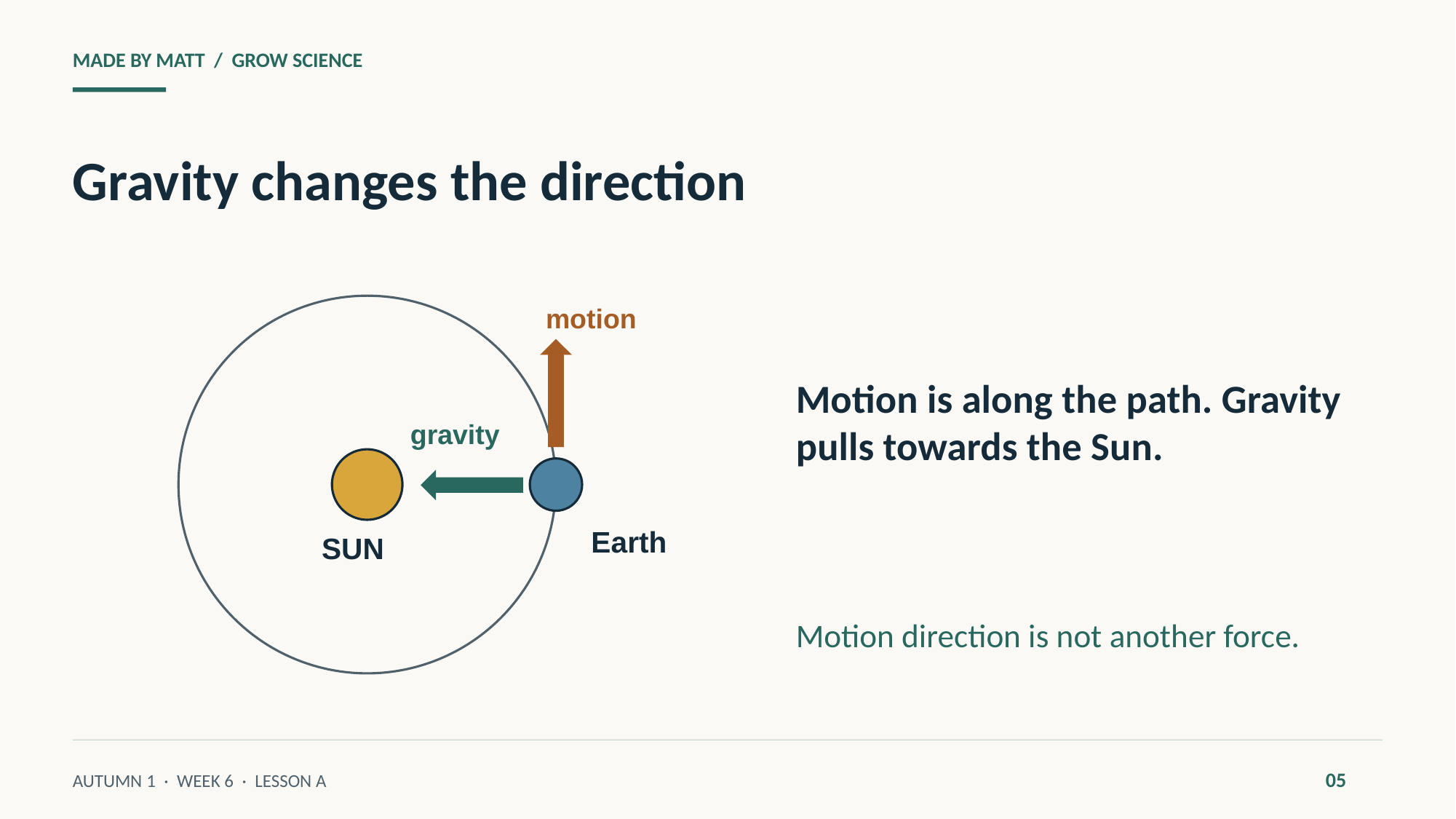

MADE BY MATT  /  GROW SCIENCE

Gravity changes the direction

motion
Motion is along the path. Gravity pulls towards the Sun.

gravity

Earth
SUN
Motion direction is not another force.

05
AUTUMN 1  ·  WEEK 6  ·  LESSON A